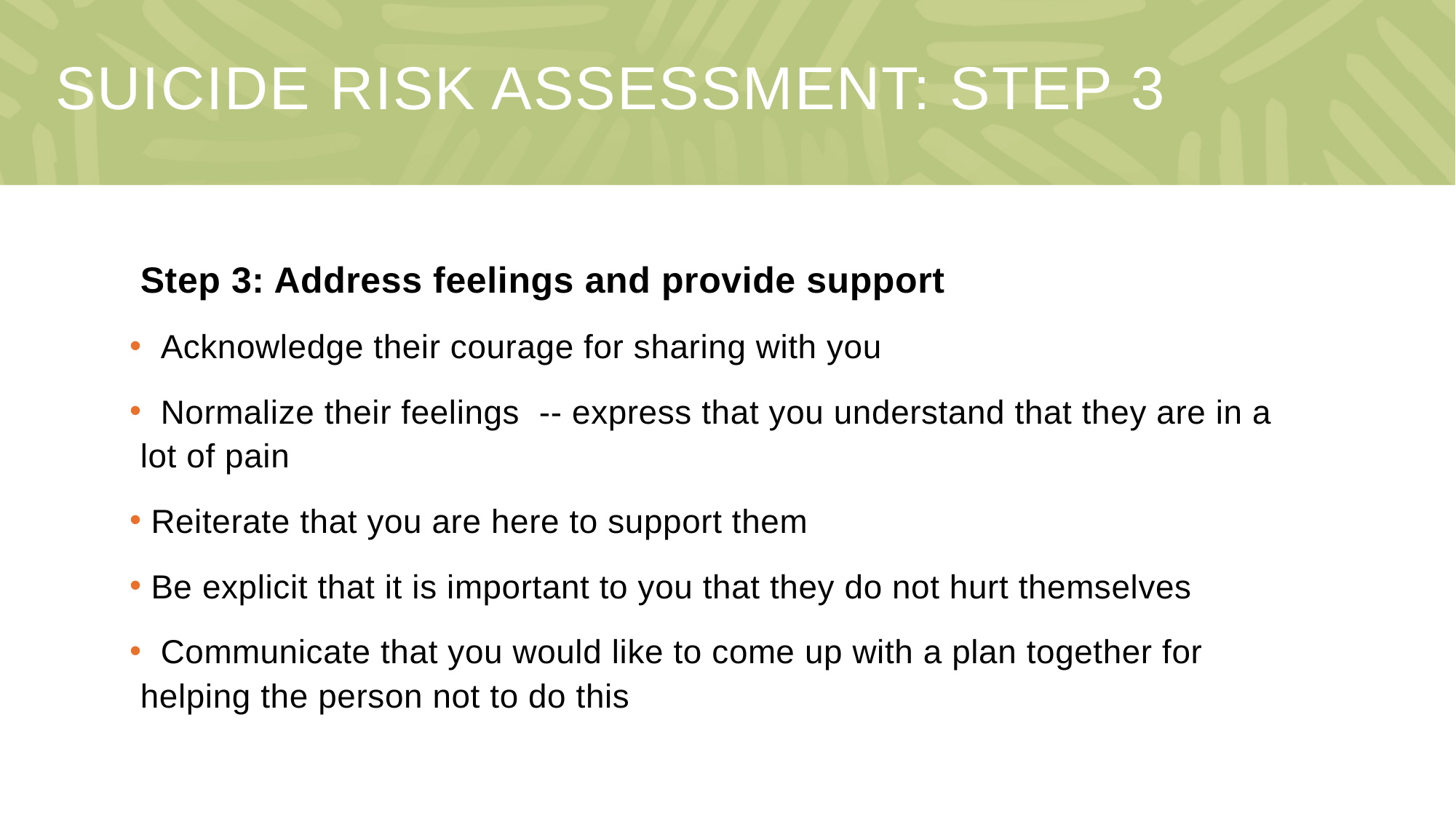

# Suicide risk assessment: step 3
Step 3: Address feelings and provide support
  Acknowledge their courage for sharing with you
  Normalize their feelings  -- express that you understand that they are in a lot of pain
 Reiterate that you are here to support them
 Be explicit that it is important to you that they do not hurt themselves
  Communicate that you would like to come up with a plan together for helping the person not to do this